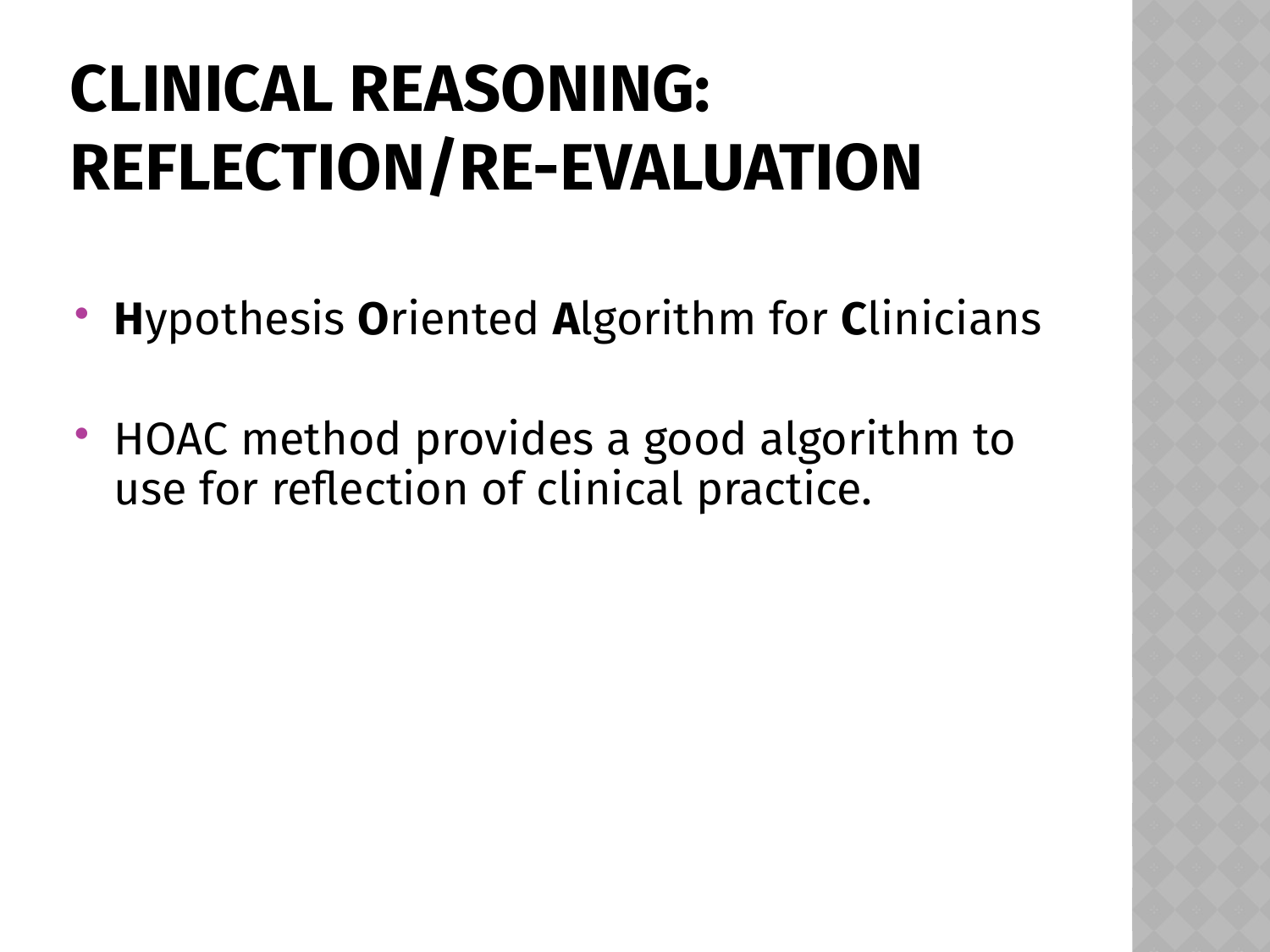

# Clinical Reasoning: Reflection/Re-evaluation

Hypothesis Oriented Algorithm for Clinicians

HOAC method provides a good algorithm to use for reflection of clinical practice.